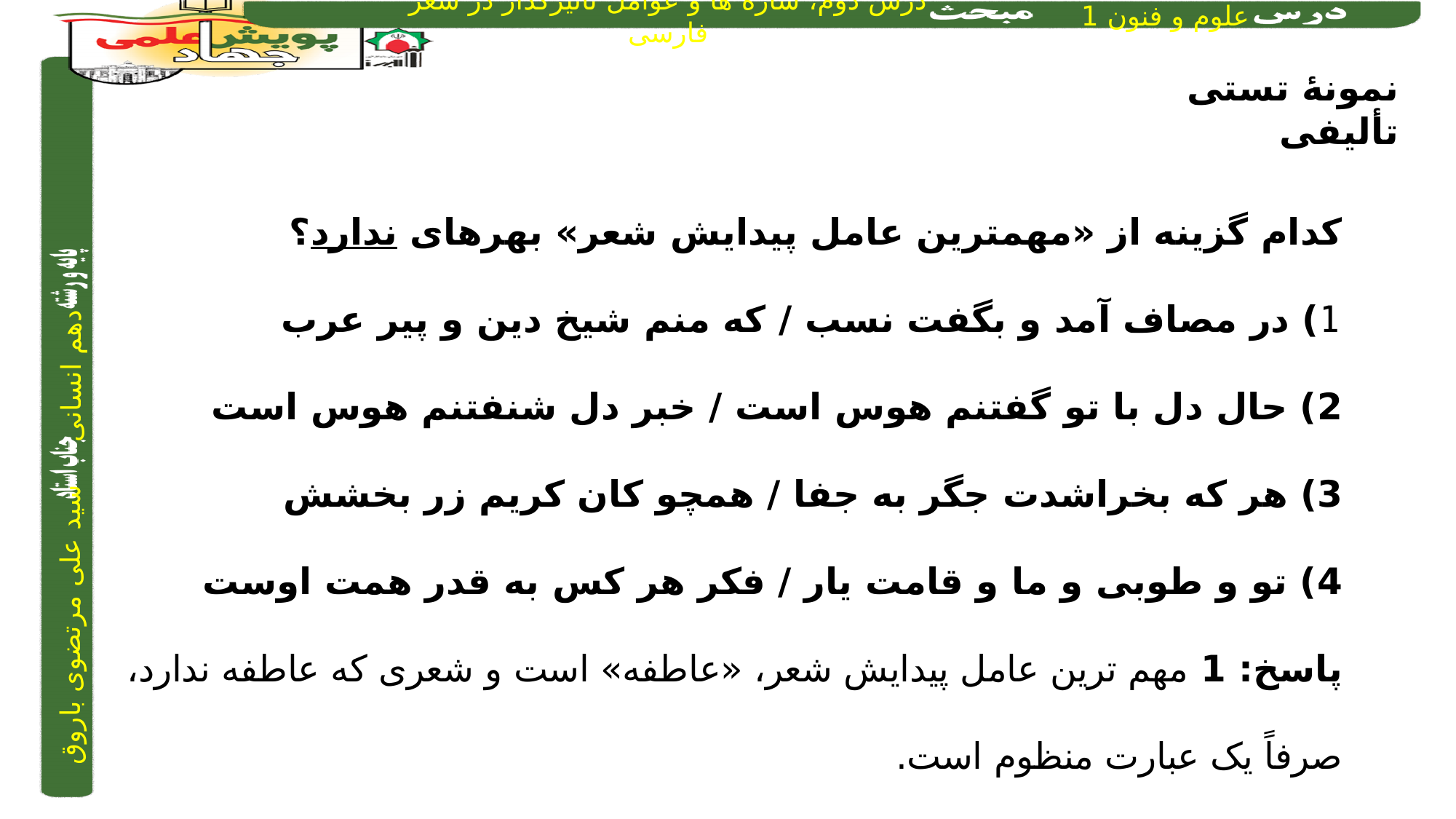

نمونۀ تستی تألیفی
کدام گزینه از «مهم­ترین عامل پیدایش شعر» بهره­ای ندارد؟
‎1) در مصاف آمد و بگفت نسب / که منم شيخ دين و پير عرب
2) حال دل با تو گفتنم هوس است / خبر دل شنفتنم هوس است
3) هر که بخراشدت جگر به جفا / همچو کان کریم زر بخشش
4) تو و طوبی و ما و قامت یار / فکر هر کس به قدر همت اوست
پاسخ: 1 مهم ترین عامل پیدایش شعر، «عاطفه» است و شعری که عاطفه ندارد، صرفاً یک عبارت منظوم است.